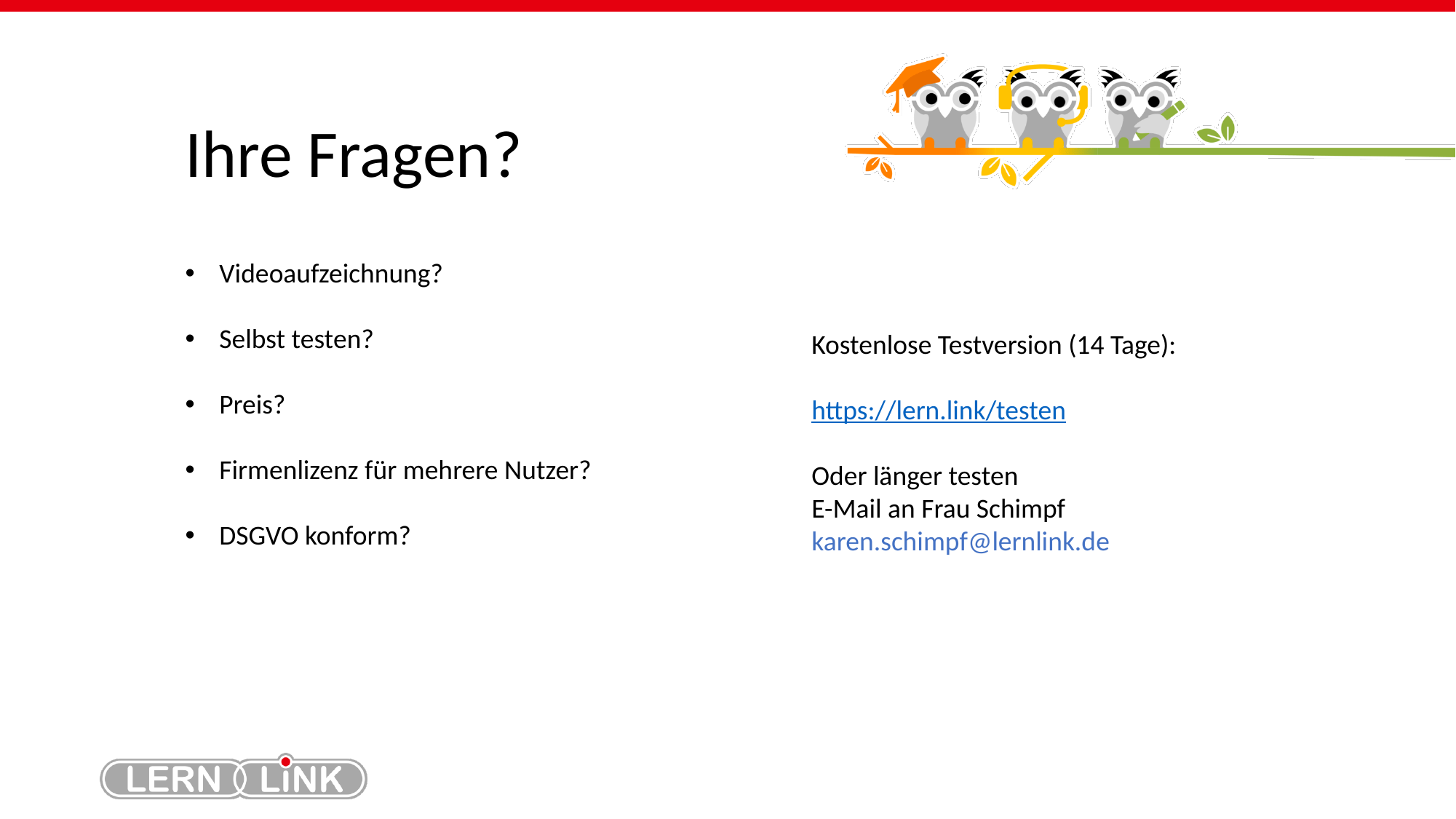

Ihre Fragen?

Videoaufzeichnung?

Selbst testen?

Preis?

Firmenlizenz für mehrere Nutzer?

DSGVO konform?

Kostenlose Testversion (14 Tage):

https://lern.link/testen

Oder länger testen
E-Mail an Frau Schimpf
karen.schimpf@lernlink.de